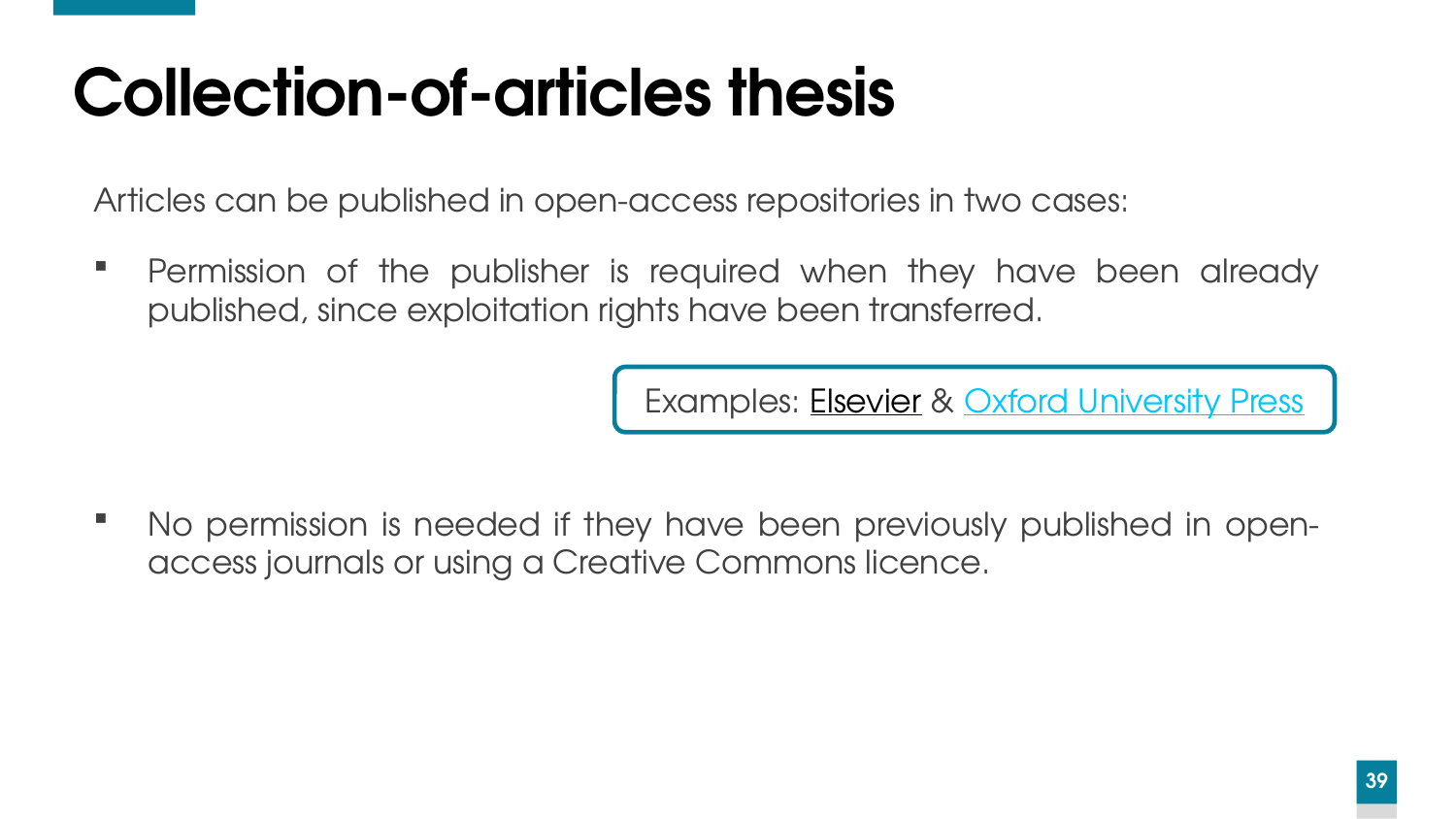

# Collection-of-articles thesis
Articles can be published in open-access repositories in two cases:
Permission of the publisher is required when they have been already published, since exploitation rights have been transferred.

No permission is needed if they have been previously published in open-access journals or using a Creative Commons licence.

Examples: Elsevier & Oxford University Press